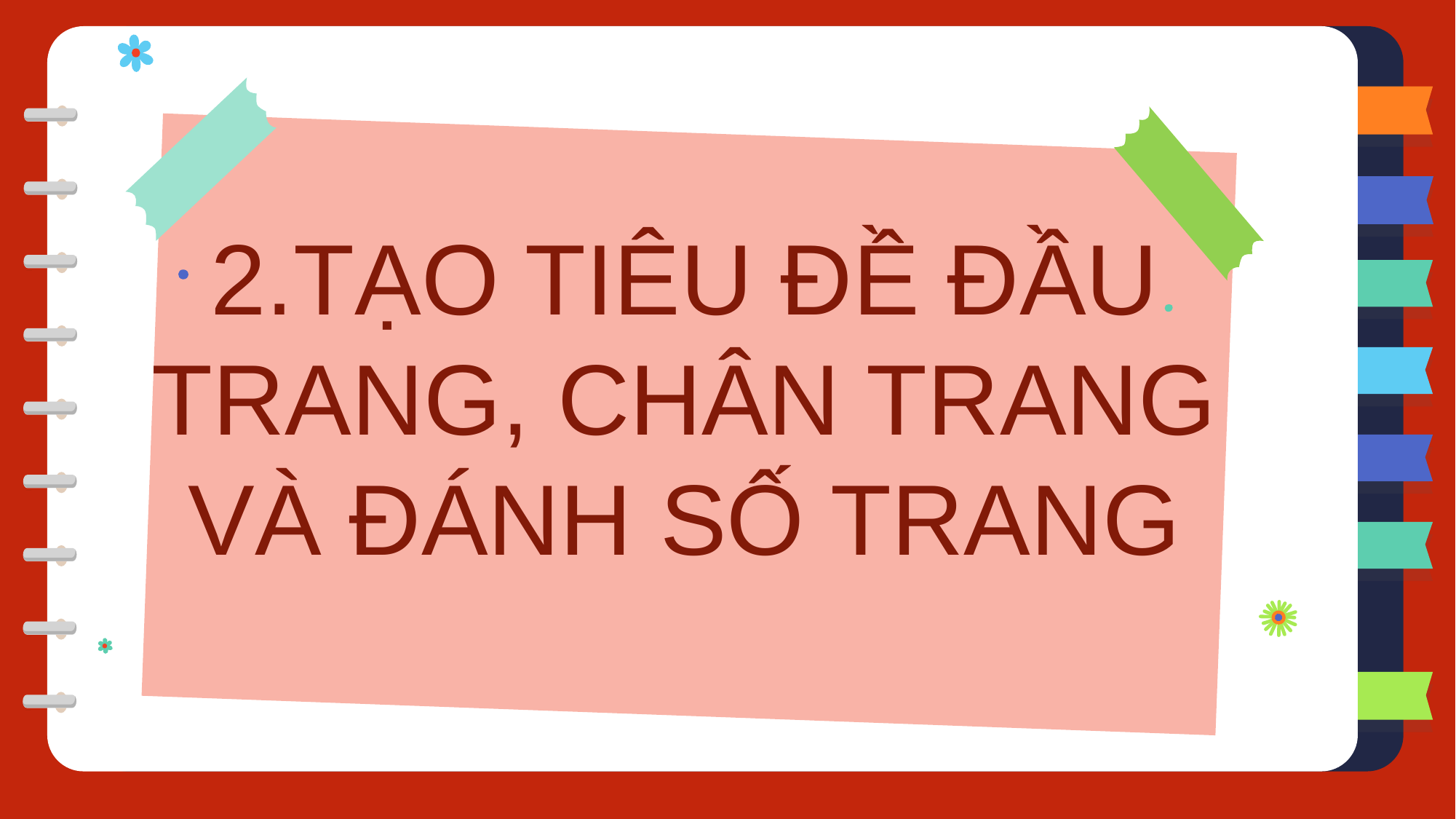

2.TẠO TIÊU ĐỀ ĐẦU TRANG, CHÂN TRANG VÀ ĐÁNH SỐ TRANG